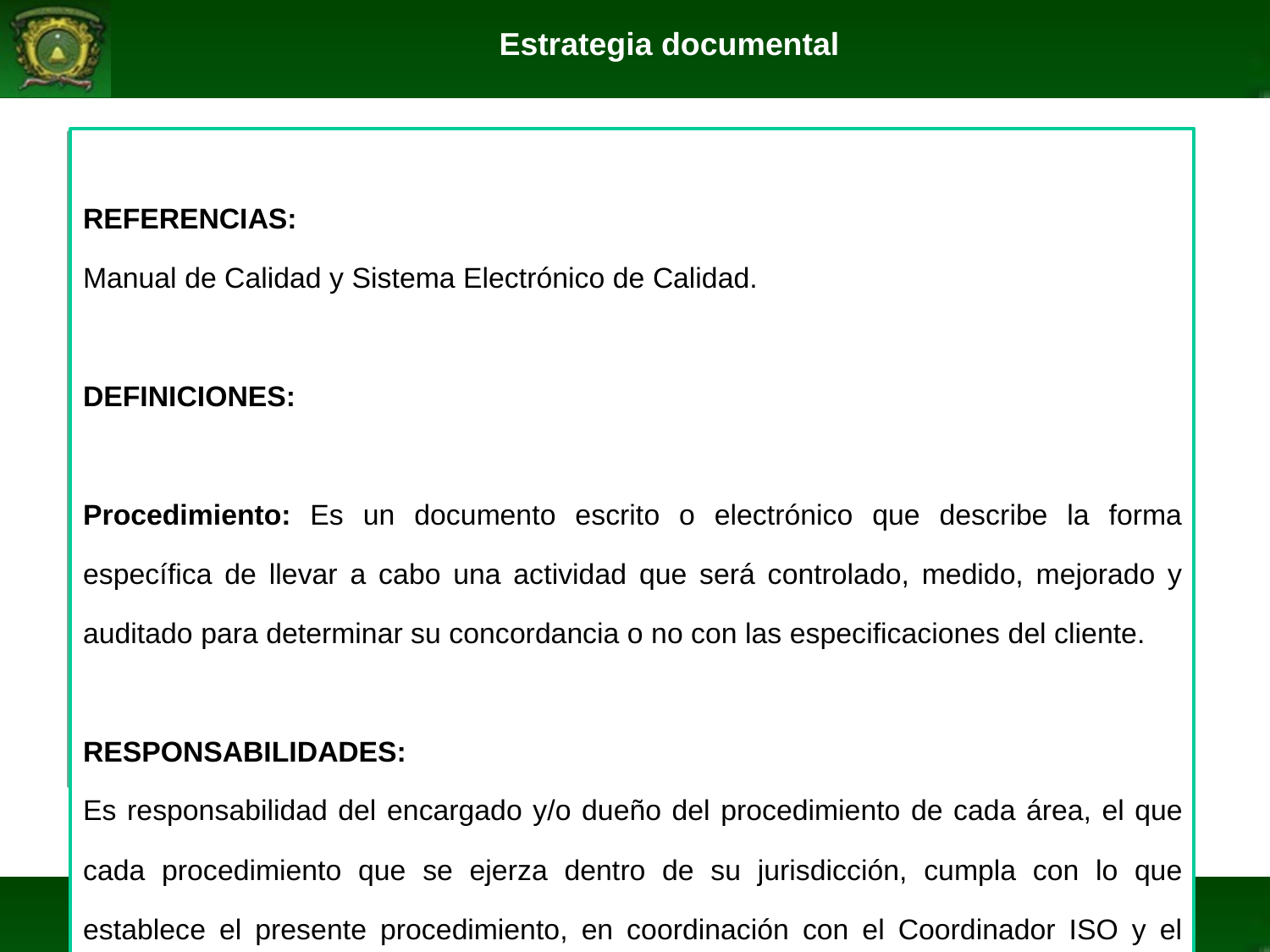

Estrategia documental

REFERENCIAS:
Manual de Calidad y Sistema Electrónico de Calidad.

DEFINICIONES:

Procedimiento: Es un documento escrito o electrónico que describe la forma específica de llevar a cabo una actividad que será controlado, medido, mejorado y auditado para determinar su concordancia o no con las especificaciones del cliente.

RESPONSABILIDADES:
Es responsabilidad del encargado y/o dueño del procedimiento de cada área, el que cada procedimiento que se ejerza dentro de su jurisdicción, cumpla con lo que establece el presente procedimiento, en coordinación con el Coordinador ISO y el Representante.